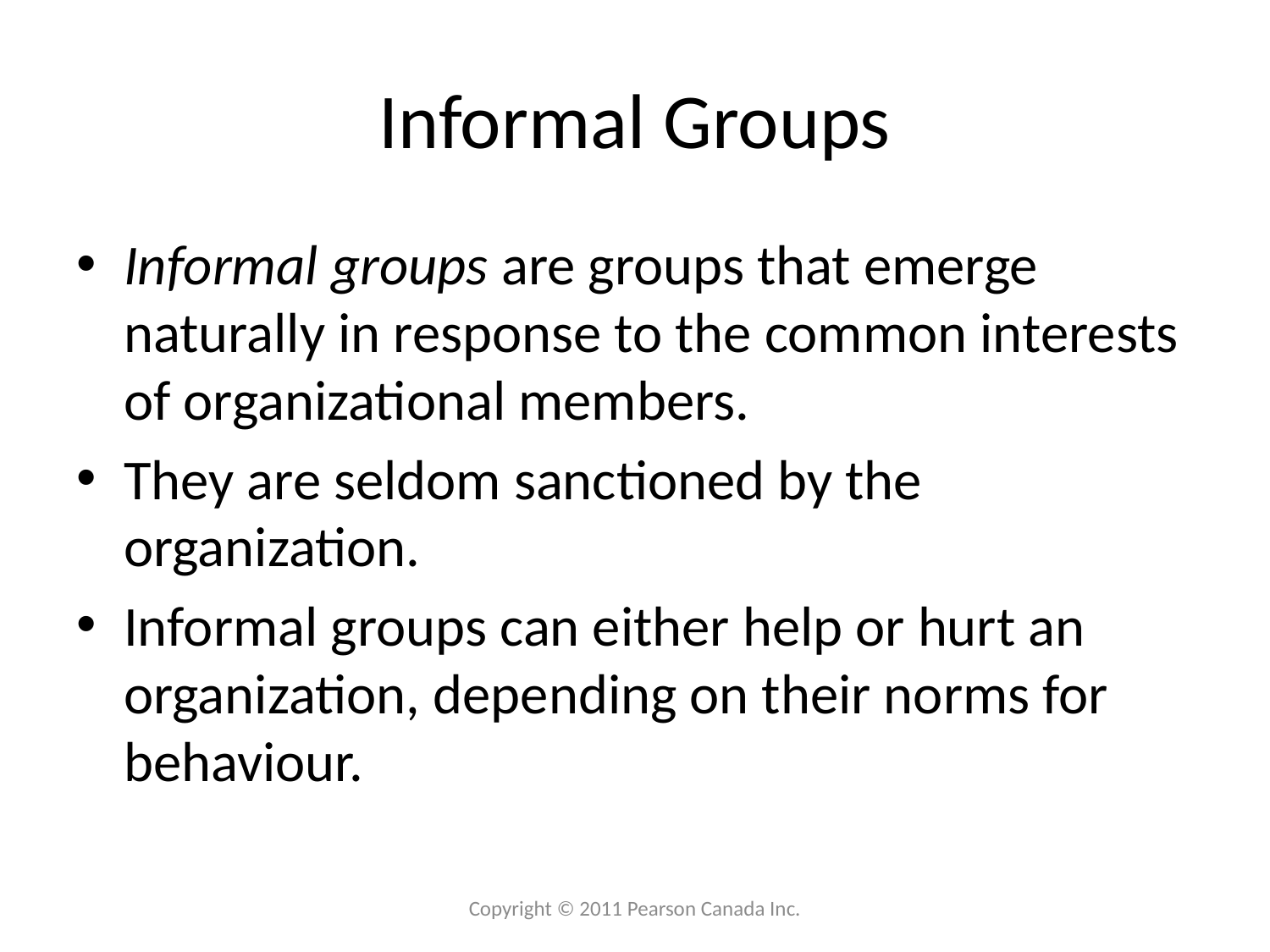

# Informal Groups
Informal groups are groups that emerge naturally in response to the common interests of organizational members.
They are seldom sanctioned by the organization.
Informal groups can either help or hurt an organization, depending on their norms for behaviour.

Copyright © 2011 Pearson Canada Inc.